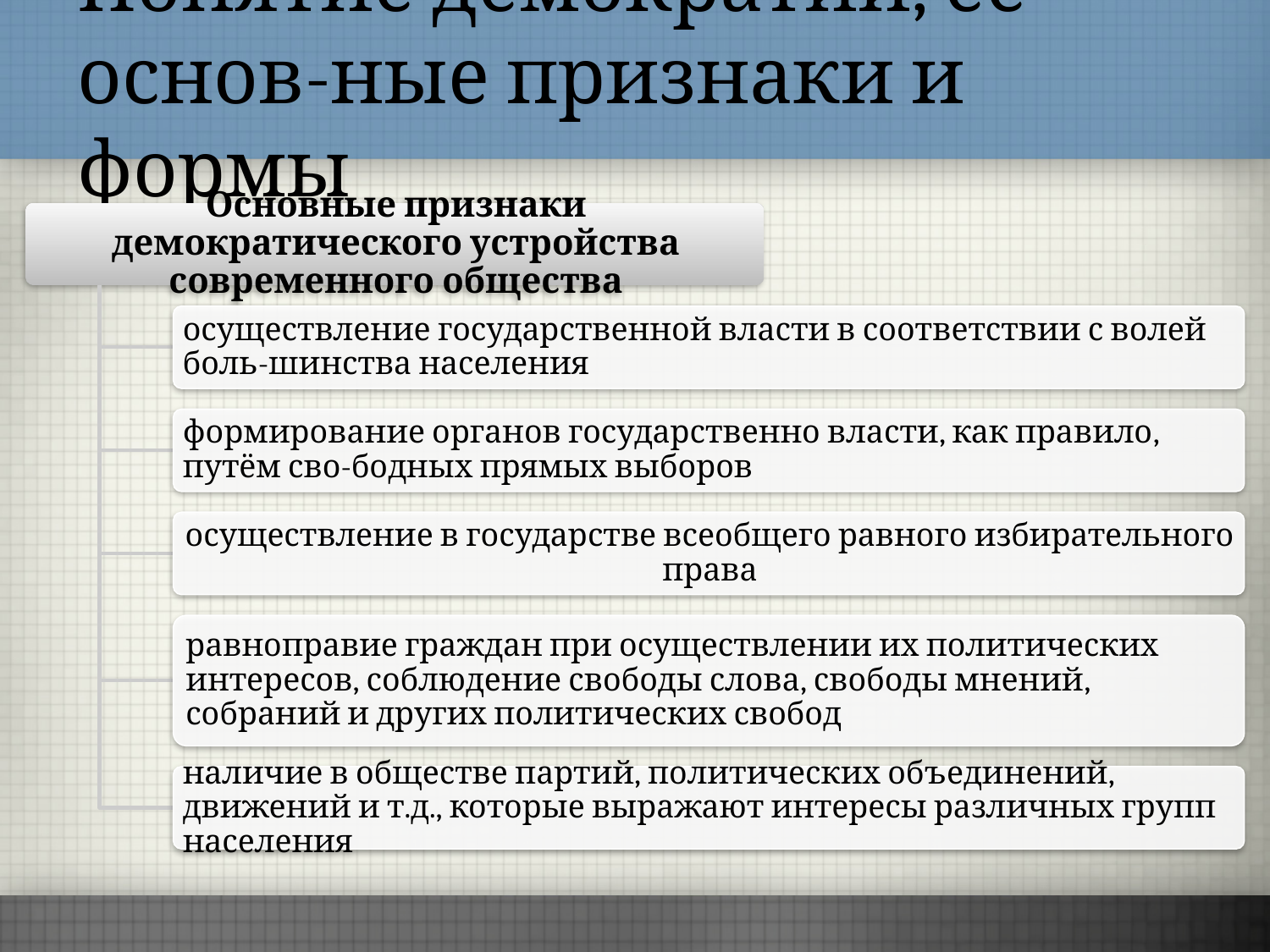

# Понятие демократии, её основ-ные признаки и формы
Основные признаки демократического устройства современного общества
осуществление государственной власти в соответствии с волей боль-шинства населения
формирование органов государственно власти, как правило, путём сво-бодных прямых выборов
осуществление в государстве всеобщего равного избирательного права
равноправие граждан при осуществлении их политических интересов, соблюдение свободы слова, свободы мнений, собраний и других политических свобод
наличие в обществе партий, политических объединений, движений и т.д., которые выражают интересы различных групп населения